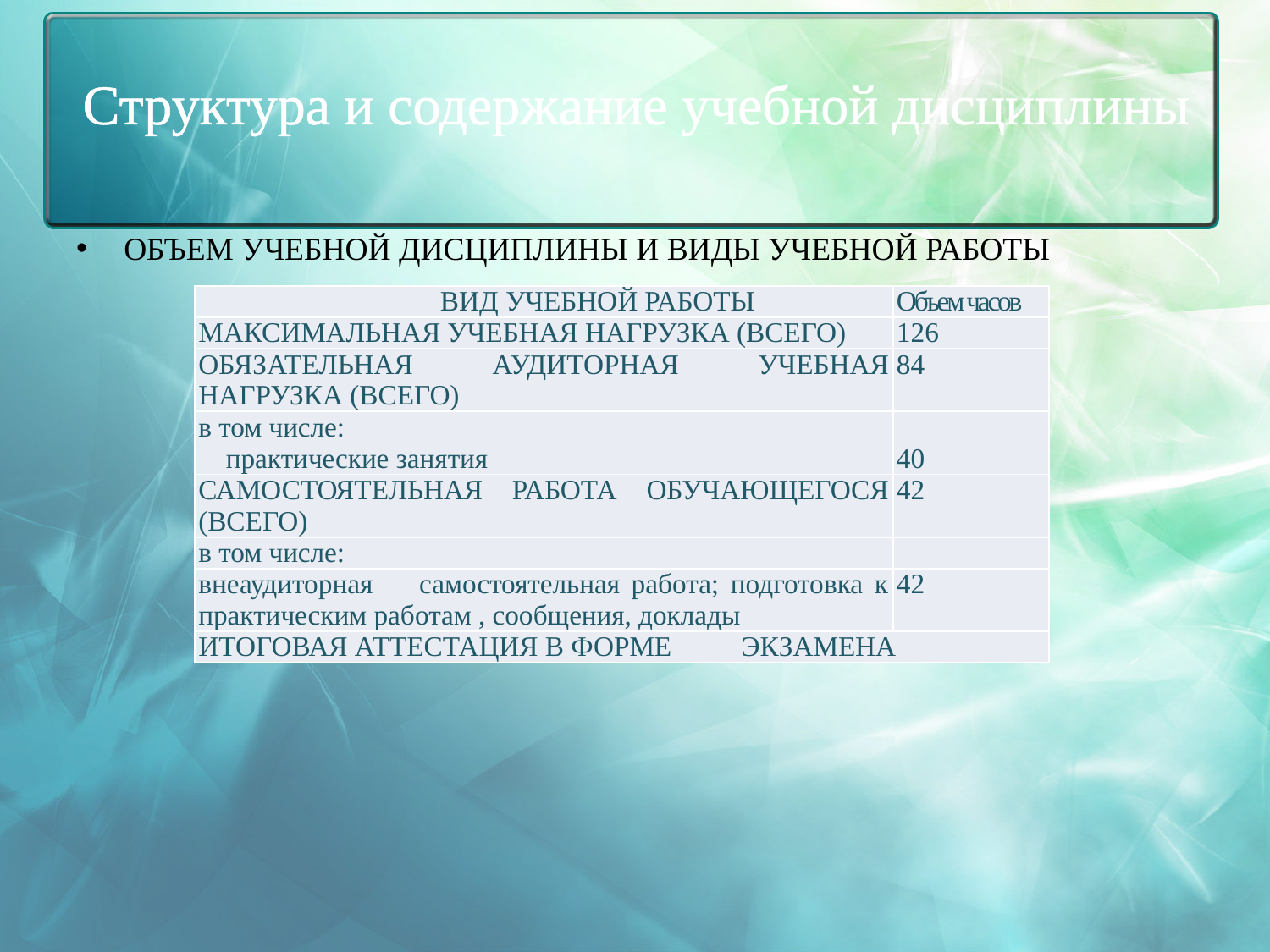

# Структура и содержание учебной дисциплины
Объем учебной дисциплины и виды учебной работы

| Вид учебной работы | Объем часов |
| --- | --- |
| Максимальная учебная нагрузка (всего) | 126 |
| Обязательная аудиторная учебная нагрузка (всего) | 84 |
| в том числе: |  |
| практические занятия | 40 |
| Самостоятельная работа обучающегося (всего) | 42 |
| в том числе: |  |
| внеаудиторная самостоятельная работа; подготовка к практическим работам , сообщения, доклады | 42 |
| Итоговая аттестация в форме экзамена |  |